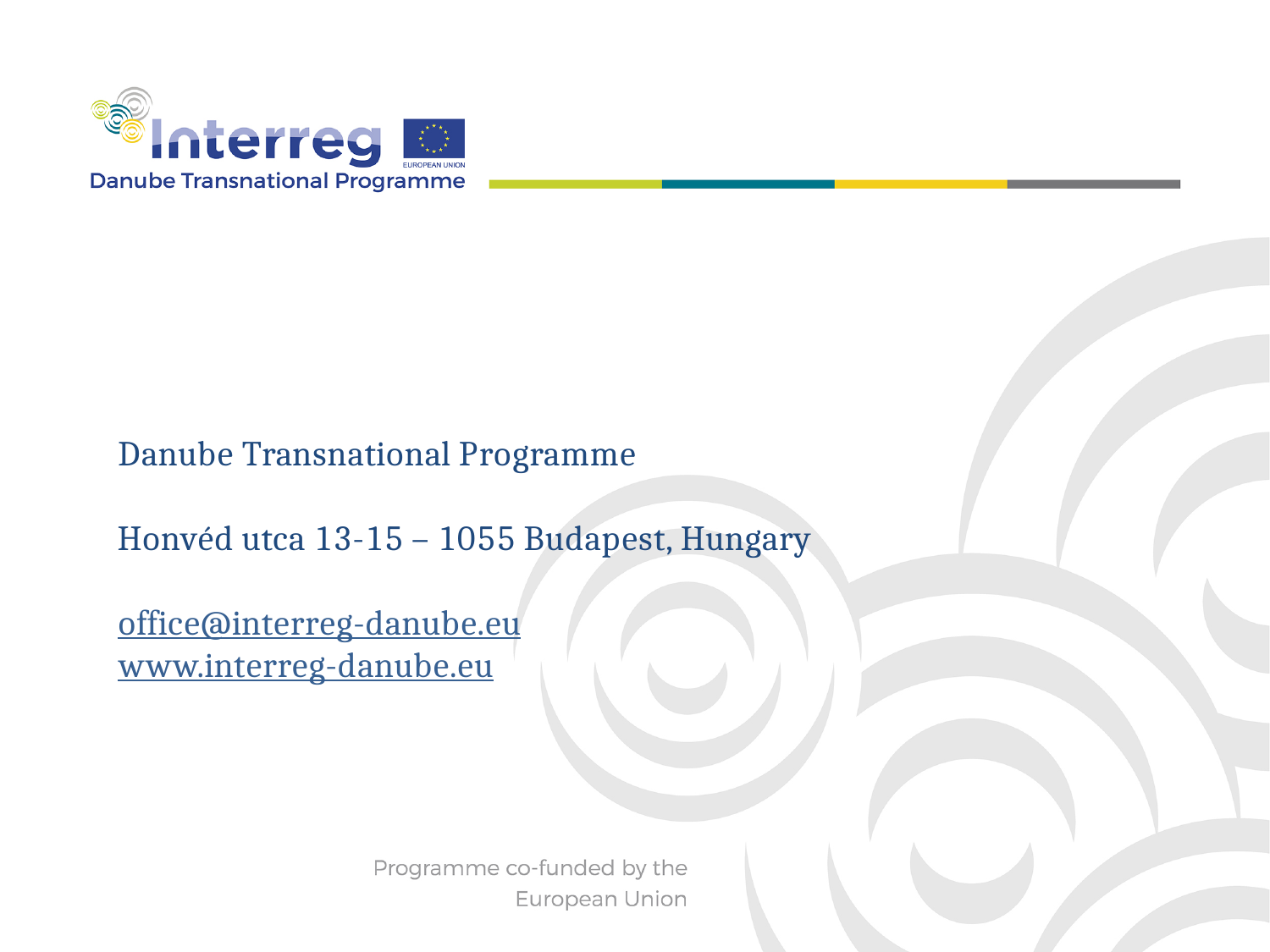

Danube Transnational Programme

Honvéd utca 13-15 – 1055 Budapest, Hungary

office@interreg-danube.eu
www.interreg-danube.eu